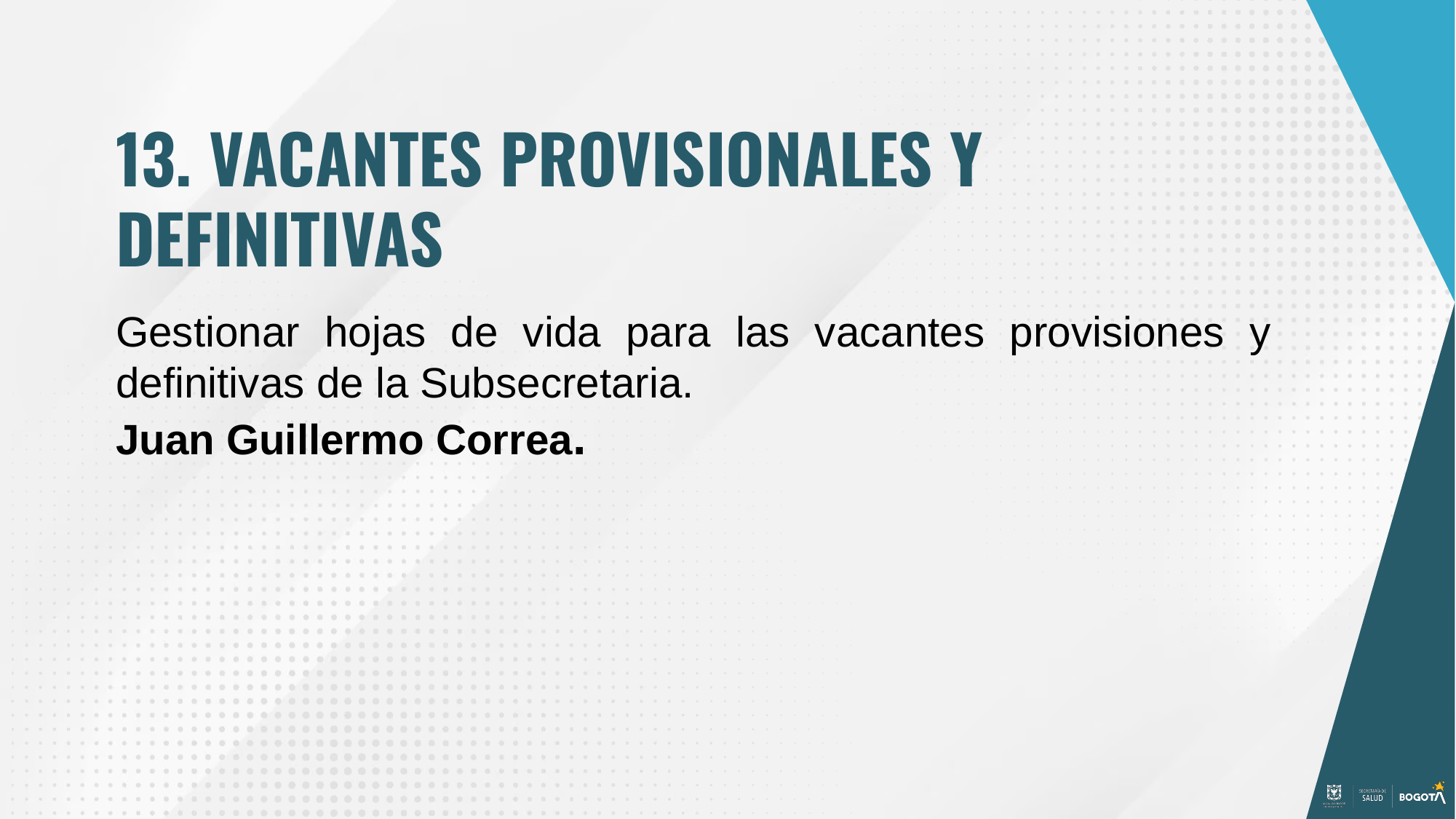

13. VACANTES PROVISIONALES Y DEFINITIVAS
Gestionar hojas de vida para las vacantes provisiones y definitivas de la Subsecretaria.
Juan Guillermo Correa.